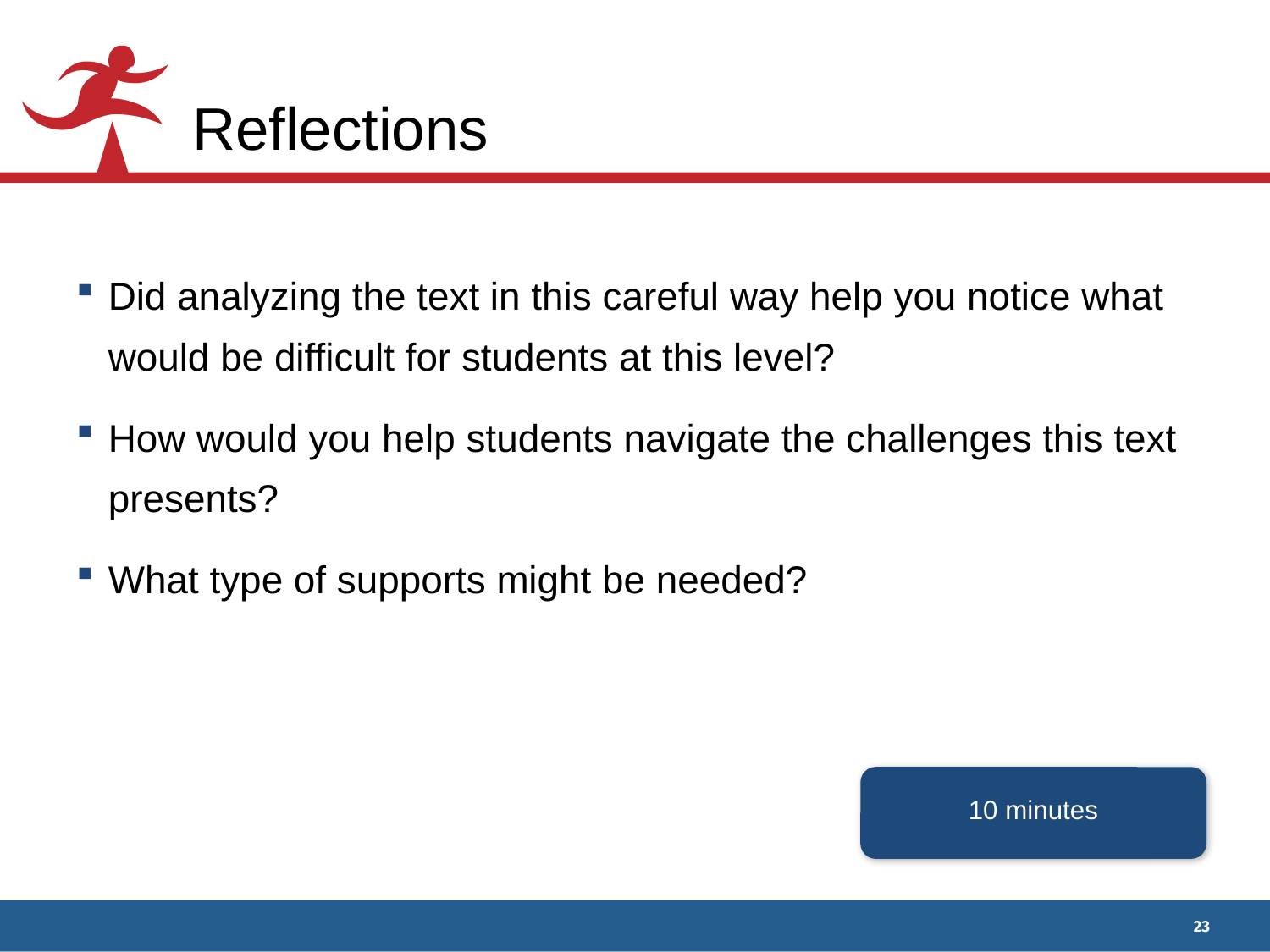

# Reflections
Did analyzing the text in this careful way help you notice what would be difficult for students at this level?
How would you help students navigate the challenges this text presents?
What type of supports might be needed?

10 minutes